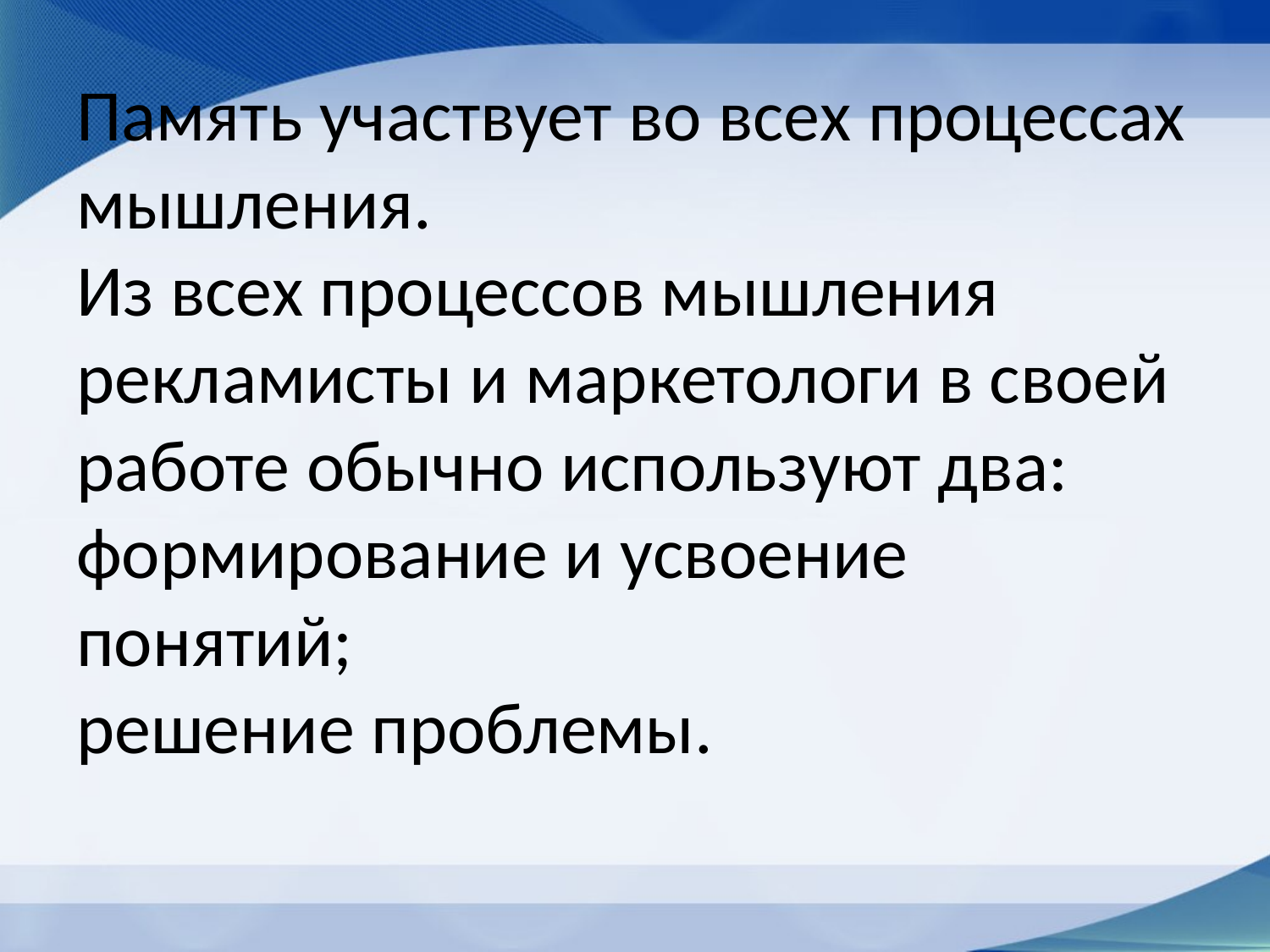

# Память участвует во всех процессах мышления. Из всех процессов мышления рекламисты и маркетологи в своей работе обычно используют два: формирование и усвоение понятий; решение проблемы.